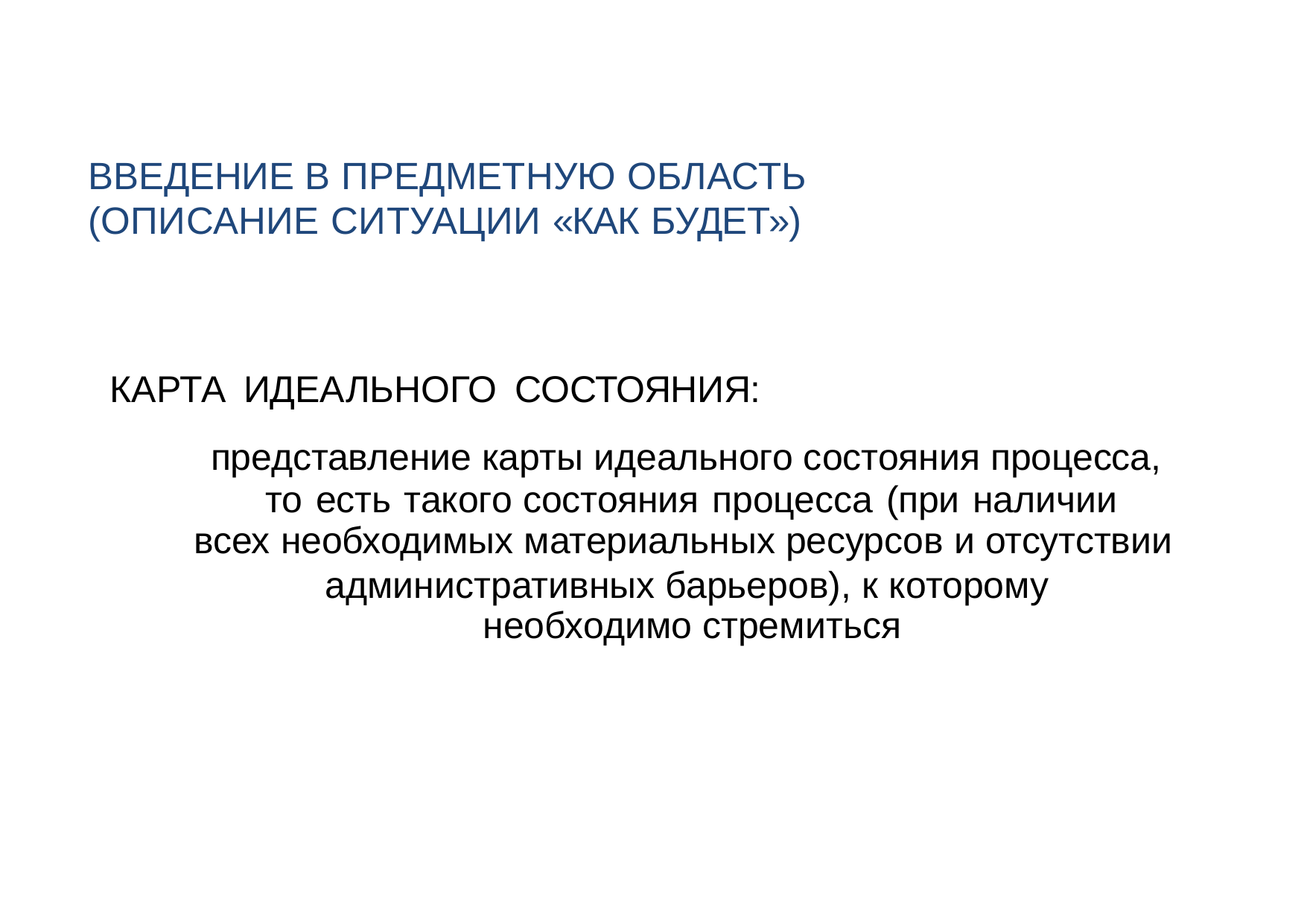

# ВВЕДЕНИЕ В ПРЕДМЕТНУЮ ОБЛАСТЬ  (ОПИСАНИЕ СИТУАЦИИ «КАК БУДЕТ»)
КАРТА ИДЕАЛЬНОГО СОСТОЯНИЯ:
представление карты идеального состояния процесса,  то есть такого состояния процесса (при наличии
всех необходимых материальных ресурсов и отсутствии
административных барьеров), к которому  необходимо стремиться